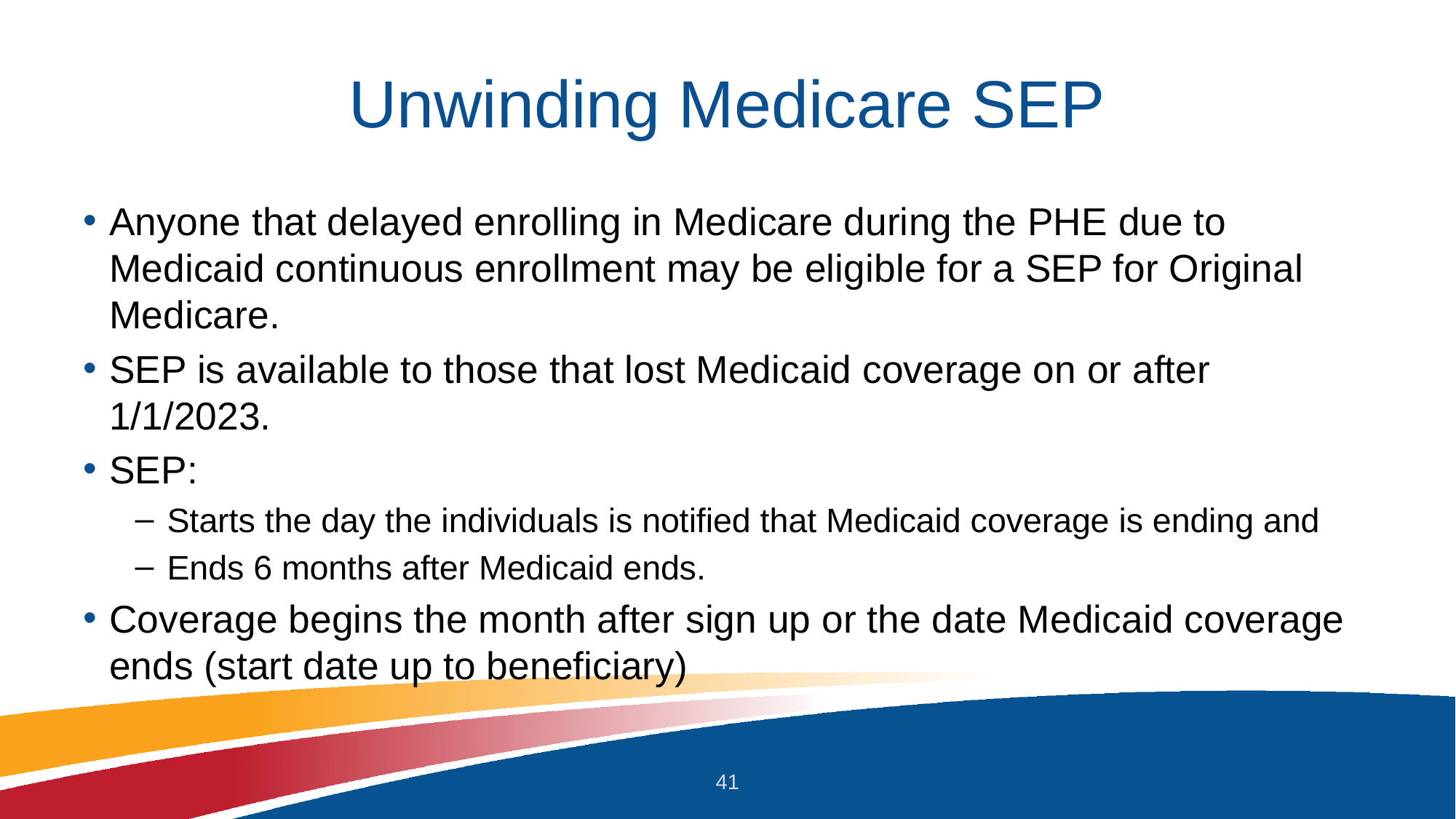

# Unwinding Medicare SEP
Anyone that delayed enrolling in Medicare during the PHE due to Medicaid continuous enrollment may be eligible for a SEP for Original Medicare.
SEP is available to those that lost Medicaid coverage on or after 1/1/2023.
SEP:
Starts the day the individuals is notified that Medicaid coverage is ending and
Ends 6 months after Medicaid ends.
Coverage begins the month after sign up or the date Medicaid coverage ends (start date up to beneficiary)

41